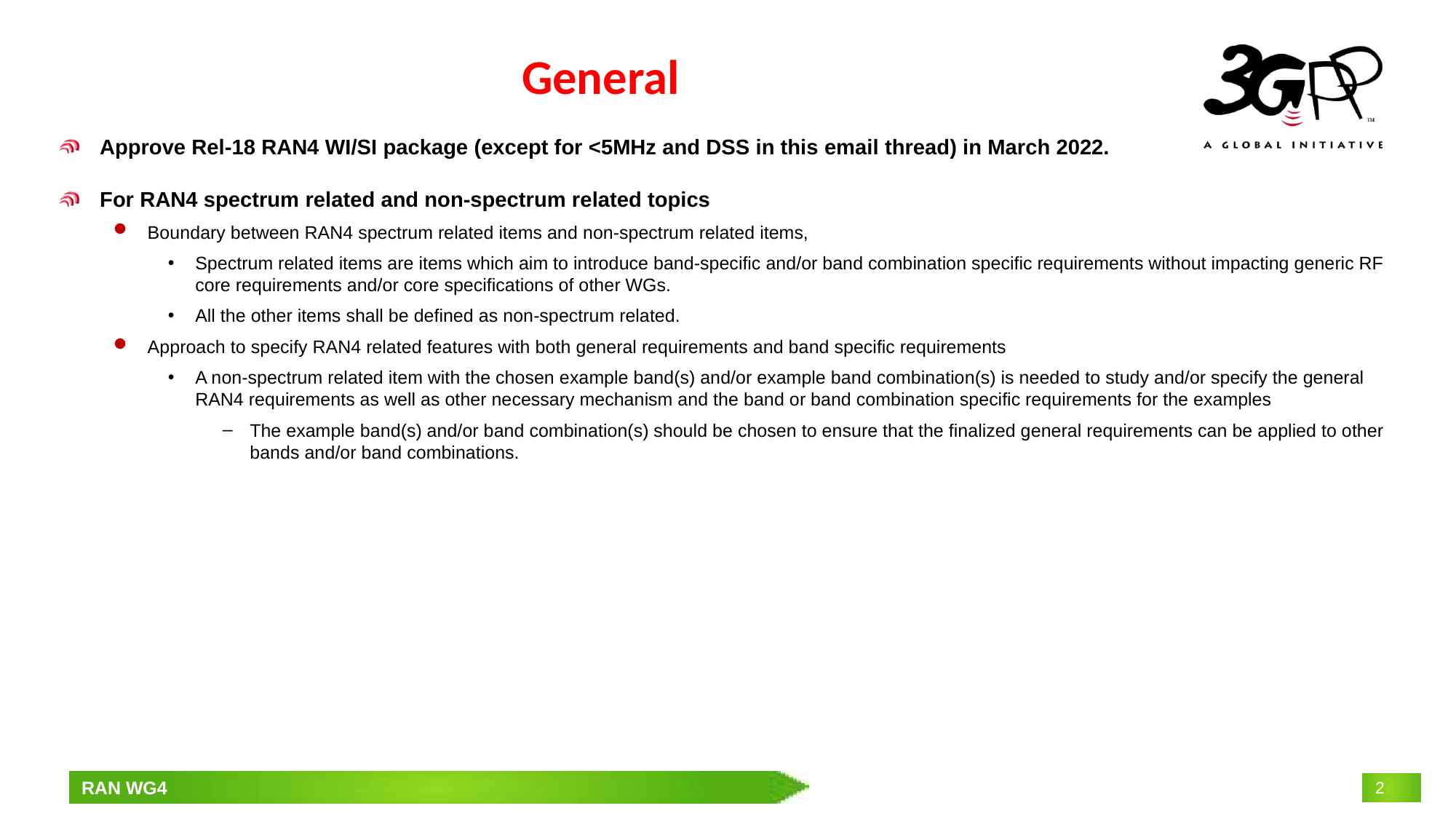

# General
Approve Rel-18 RAN4 WI/SI package (except for <5MHz and DSS in this email thread) in March 2022.
For RAN4 spectrum related and non-spectrum related topics
Boundary between RAN4 spectrum related items and non-spectrum related items,
Spectrum related items are items which aim to introduce band-specific and/or band combination specific requirements without impacting generic RF core requirements and/or core specifications of other WGs.
All the other items shall be defined as non-spectrum related.
Approach to specify RAN4 related features with both general requirements and band specific requirements
A non-spectrum related item with the chosen example band(s) and/or example band combination(s) is needed to study and/or specify the general RAN4 requirements as well as other necessary mechanism and the band or band combination specific requirements for the examples
The example band(s) and/or band combination(s) should be chosen to ensure that the finalized general requirements can be applied to other bands and/or band combinations.